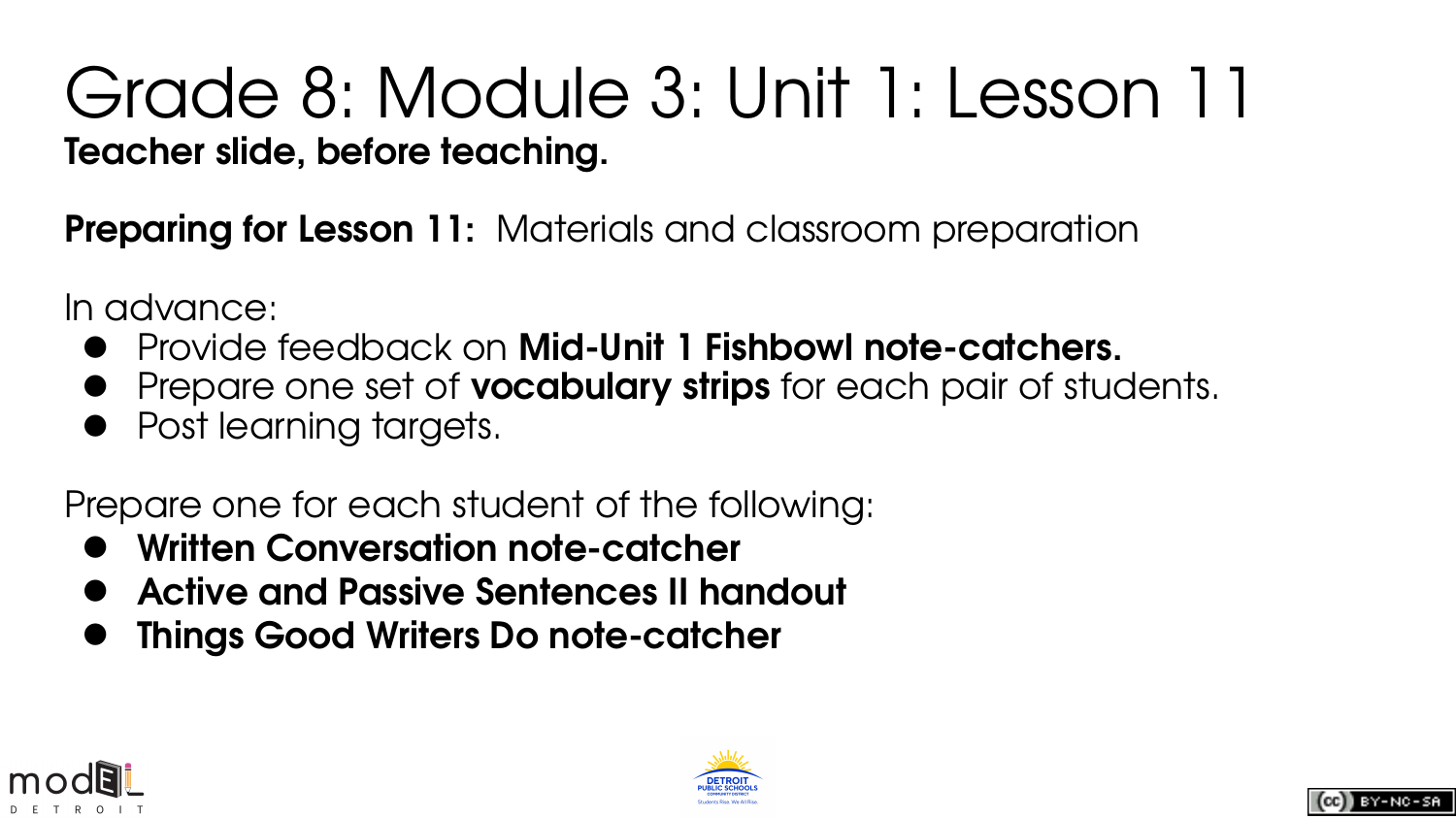

# Grade 8: Module 3: Unit 1: Lesson 11
Teacher slide, before teaching.
Preparing for Lesson 11:  Materials and classroom preparation

In advance:
Provide feedback on Mid-Unit 1 Fishbowl note-catchers.
Prepare one set of vocabulary strips for each pair of students.
Post learning targets.

Prepare one for each student of the following:
Written Conversation note-catcher
Active and Passive Sentences II handout
Things Good Writers Do note-catcher